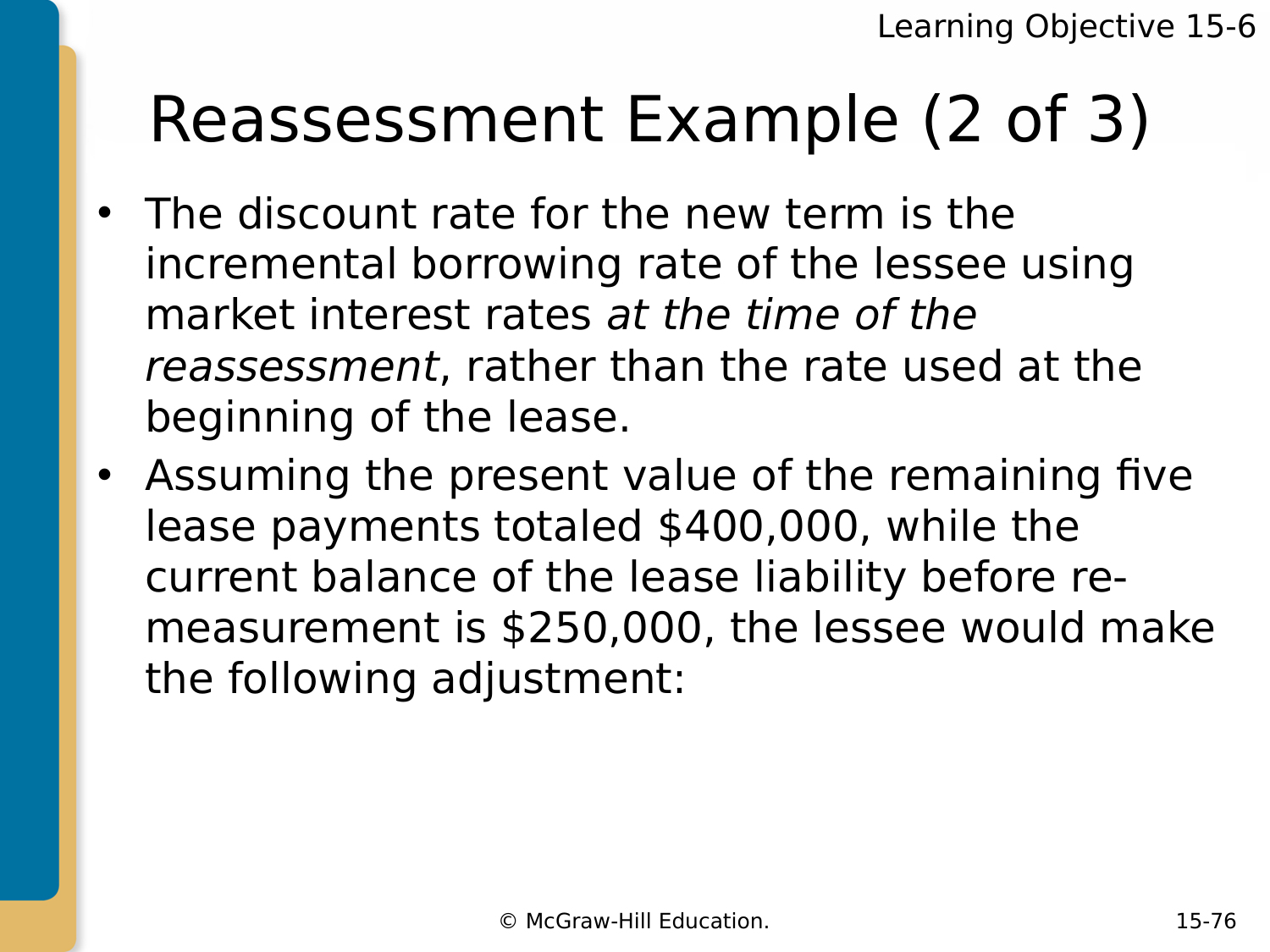

Learning Objective 15-6
# Reassessment Example (2 of 3)
The discount rate for the new term is the incremental borrowing rate of the lessee using market interest rates at the time of the reassessment, rather than the rate used at the beginning of the lease.
Assuming the present value of the remaining five lease payments totaled $400,000, while the current balance of the lease liability before re-measurement is $250,000, the lessee would make the following adjustment: